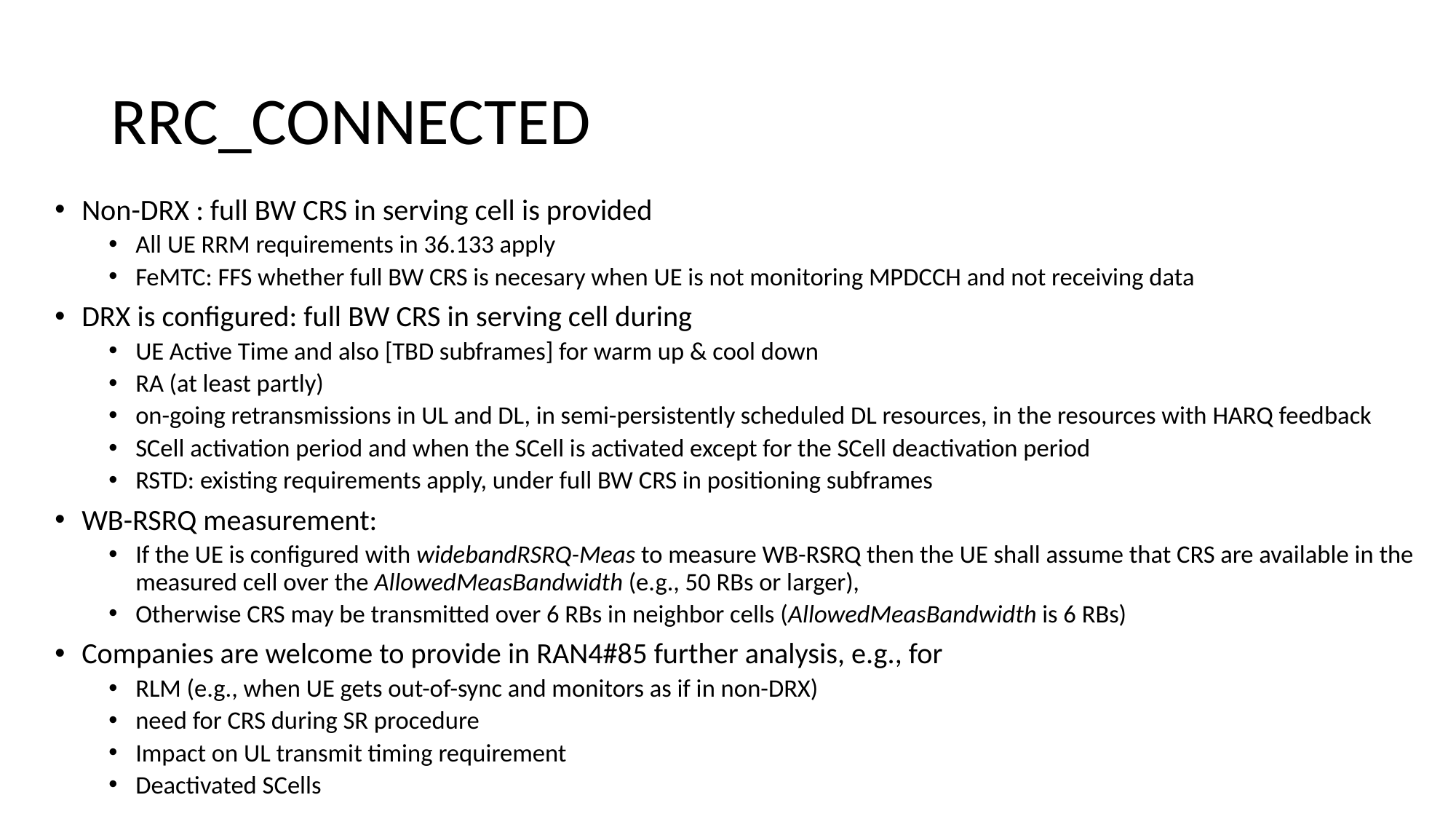

# RRC_CONNECTED
Non-DRX : full BW CRS in serving cell is provided
All UE RRM requirements in 36.133 apply
FeMTC: FFS whether full BW CRS is necesary when UE is not monitoring MPDCCH and not receiving data
DRX is configured: full BW CRS in serving cell during
UE Active Time and also [TBD subframes] for warm up & cool down
RA (at least partly)
on-going retransmissions in UL and DL, in semi-persistently scheduled DL resources, in the resources with HARQ feedback
SCell activation period and when the SCell is activated except for the SCell deactivation period
RSTD: existing requirements apply, under full BW CRS in positioning subframes
WB-RSRQ measurement:
If the UE is configured with widebandRSRQ-Meas to measure WB-RSRQ then the UE shall assume that CRS are available in the measured cell over the AllowedMeasBandwidth (e.g., 50 RBs or larger),
Otherwise CRS may be transmitted over 6 RBs in neighbor cells (AllowedMeasBandwidth is 6 RBs)
Companies are welcome to provide in RAN4#85 further analysis, e.g., for
RLM (e.g., when UE gets out-of-sync and monitors as if in non-DRX)
need for CRS during SR procedure
Impact on UL transmit timing requirement
Deactivated SCells